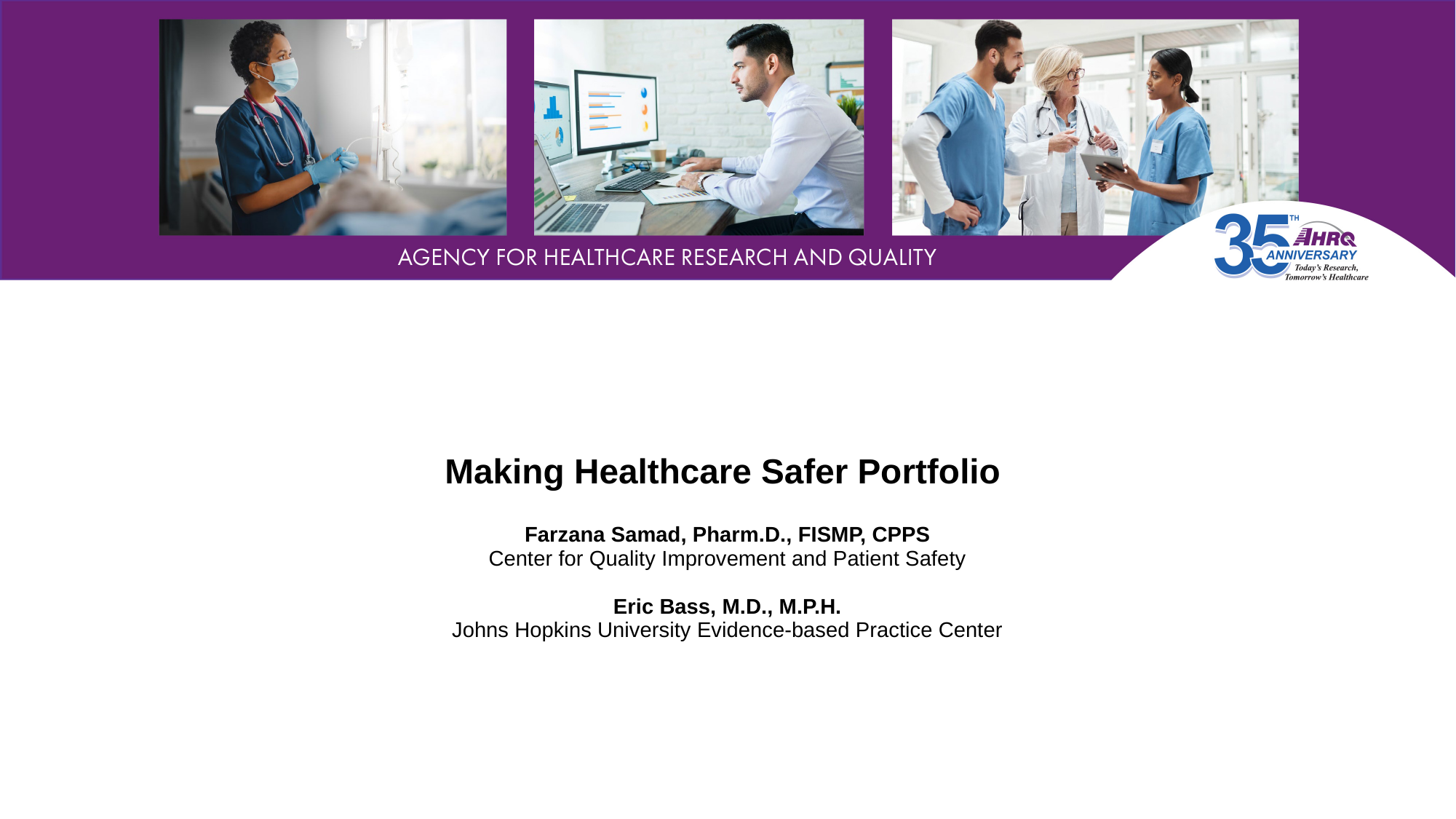

# Making Healthcare Safer Portfolio Farzana Samad, Pharm.D., FISMP, CPPS Center for Quality Improvement and Patient Safety Eric Bass, M.D., M.P.H. Johns Hopkins University Evidence-based Practice Center